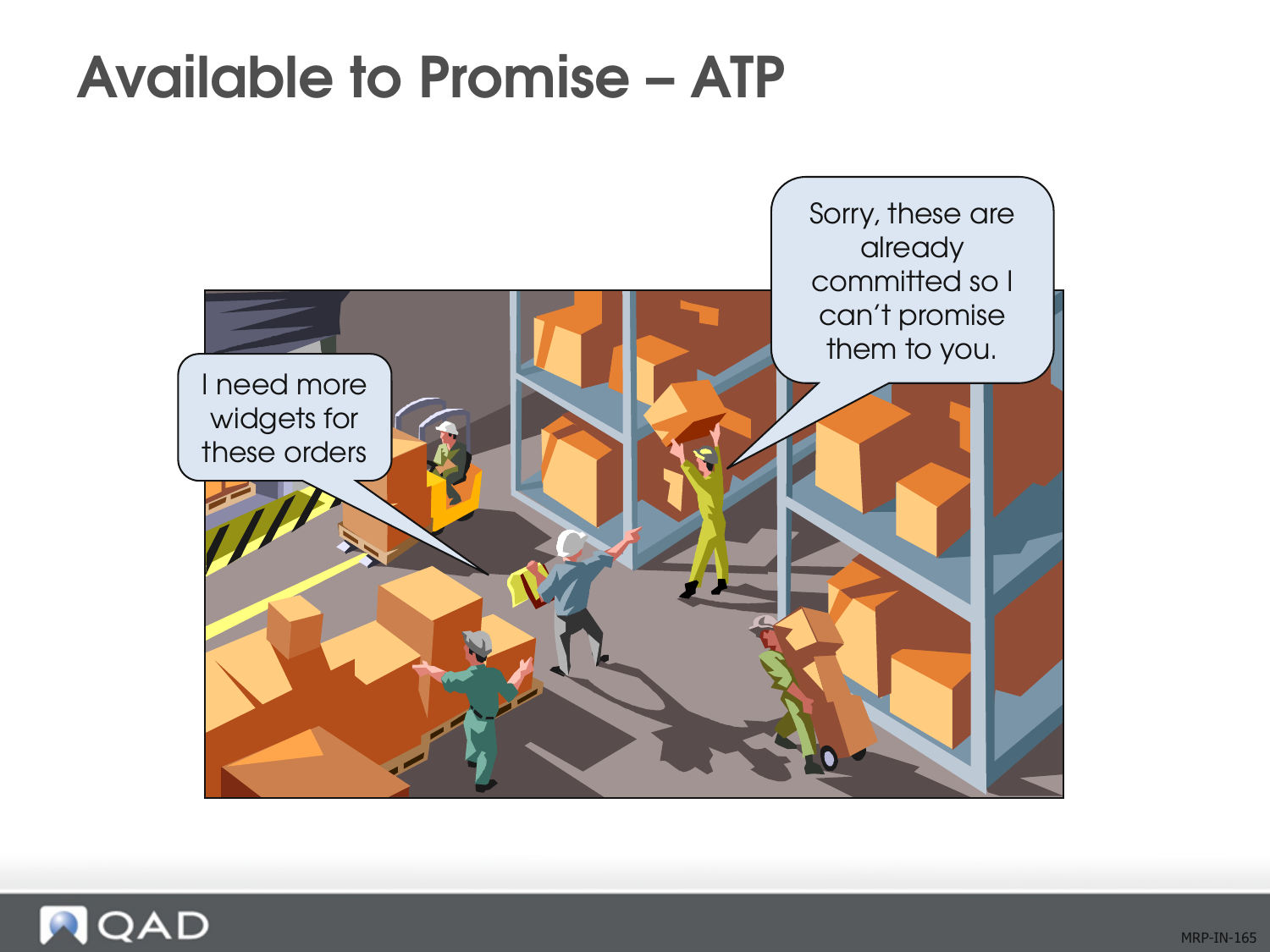

# Available to Promise – ATP
Sorry, these are already committed so I can’t promise them to you.

I need more widgets for these orders
MRP-IN-165